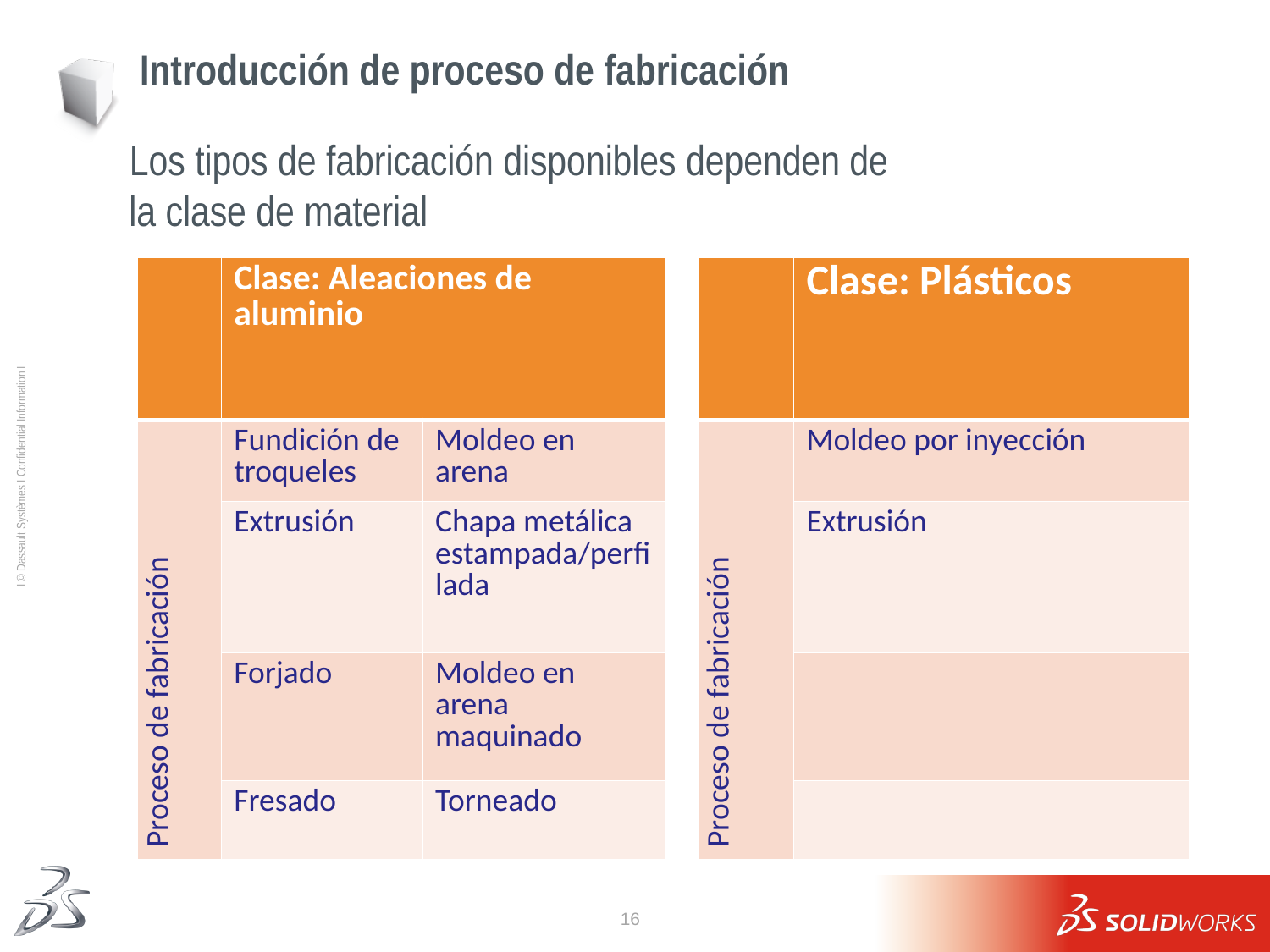

# Introducción de proceso de fabricación
Los tipos de fabricación disponibles dependen de
la clase de material

|  | Clase: Aleaciones de aluminio |  |  |  | Clase: Plásticos |
| --- | --- | --- | --- | --- | --- |
| Proceso de fabricación | Fundición de troqueles | Moldeo en arena |  | Proceso de fabricación | Moldeo por inyección |
|  | Extrusión | Chapa metálica estampada/perfilada |  |  | Extrusión |
|  | Forjado | Moldeo en arena maquinado |  |  |  |
|  | Fresado | Torneado |  |  |  |